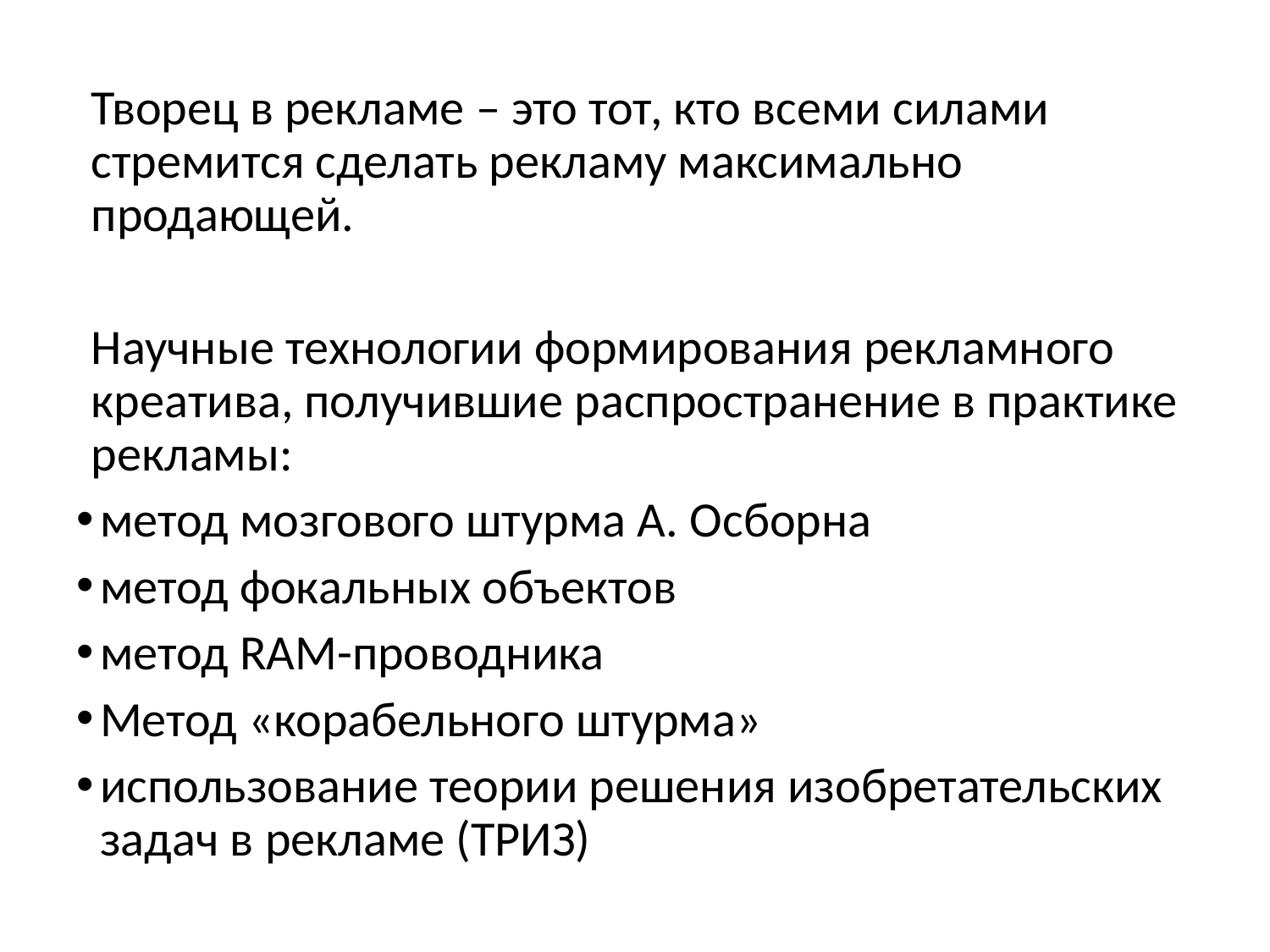

Творец в рекламе – это тот, кто всеми силами стремится сделать рекламу максимально продающей.

Научные технологии формирования рекламного креатива, получившие распространение в практике рекламы:
метод мозгового штурма А. Осборна
метод фокальных объектов
метод RAM-проводника
Метод «корабельного штурма»
использование теории решения изобретательских задач в рекламе (ТРИЗ)